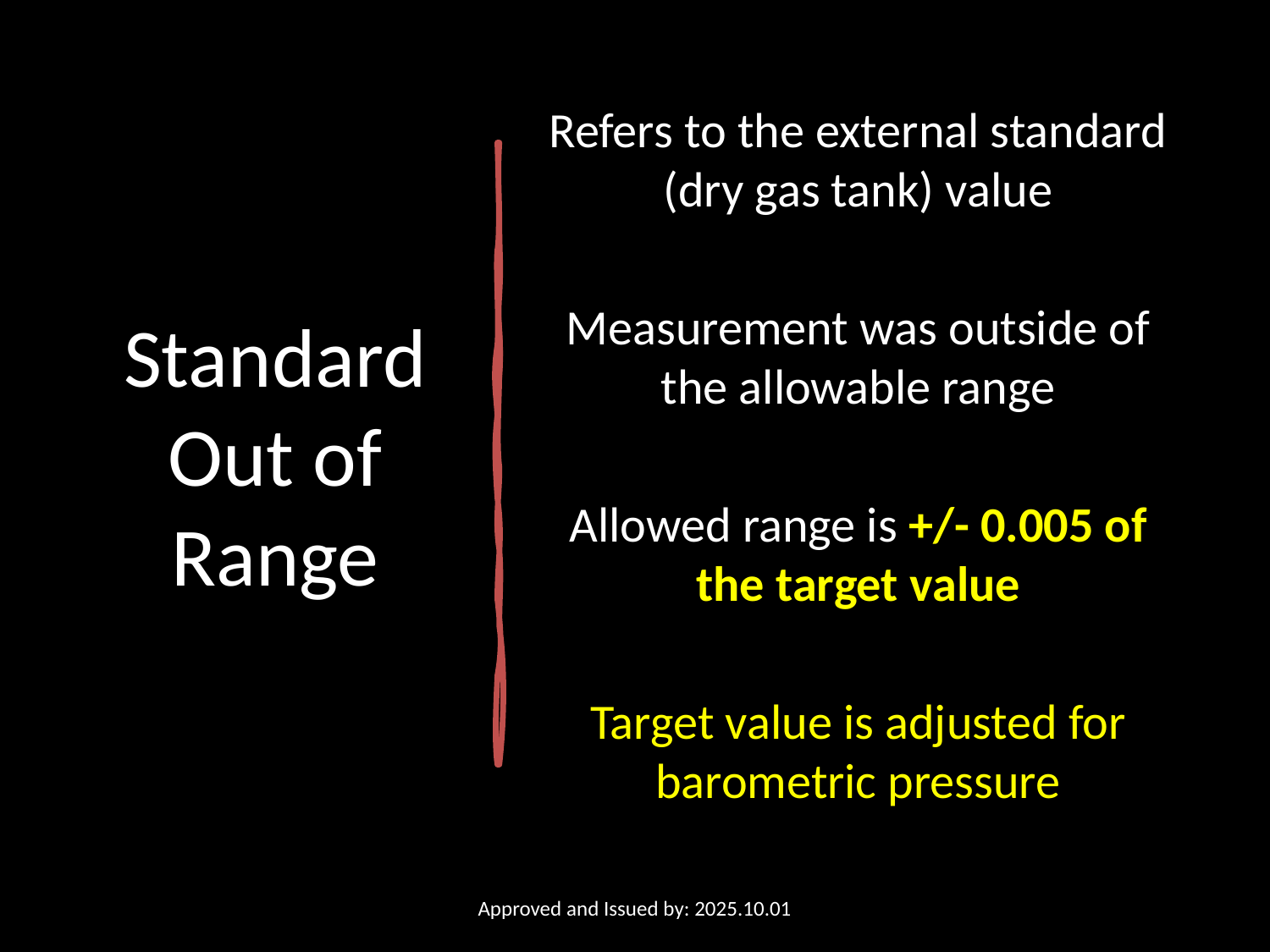

# Standard Out of Range
Refers to the external standard (dry gas tank) value

Measurement was outside of the allowable range

Allowed range is +/- 0.005 of the target value

Target value is adjusted for barometric pressure

Approved and Issued by: 2025.10.01